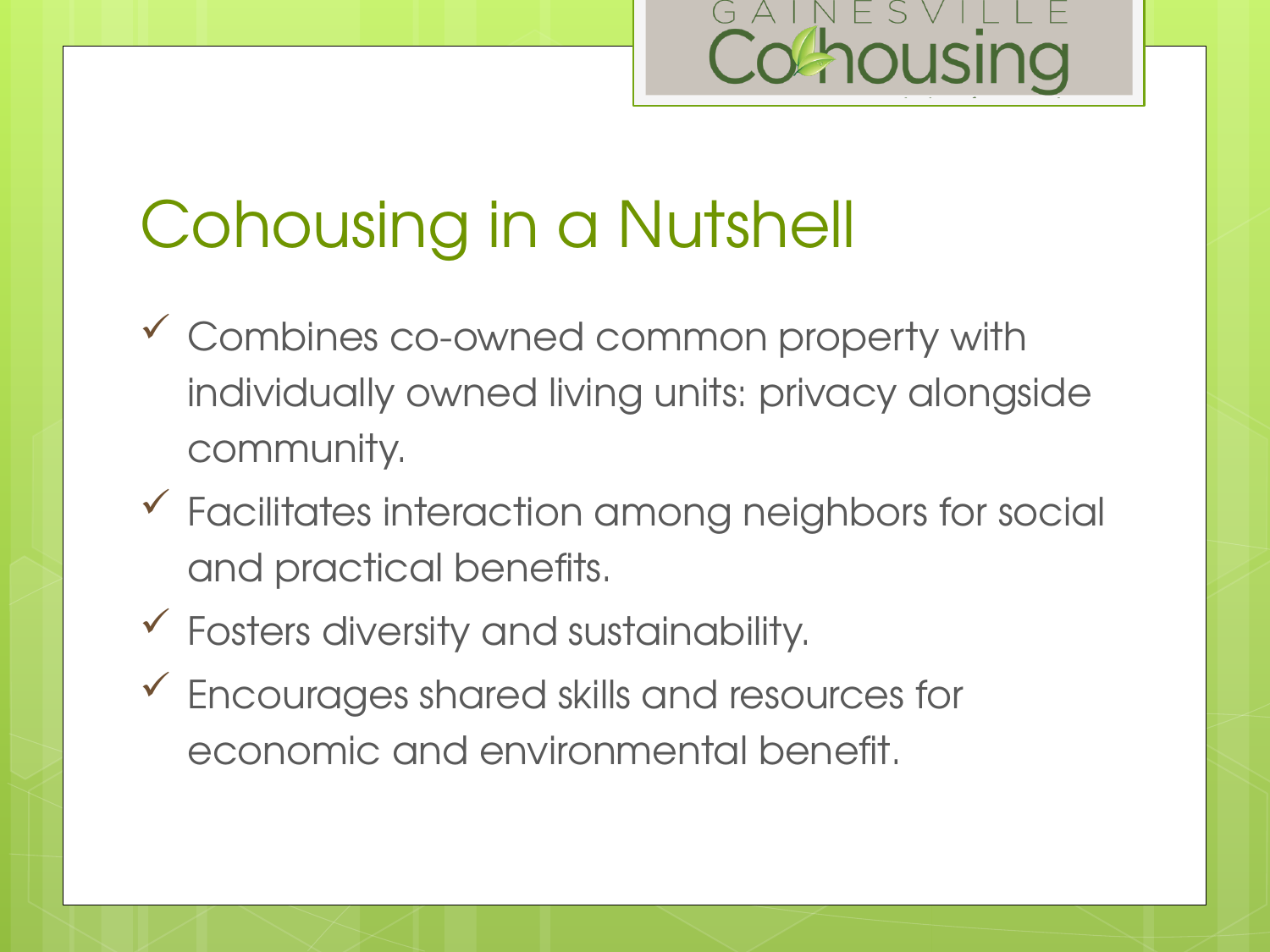

# Cohousing in a Nutshell
Combines co-owned common property with individually owned living units: privacy alongside community.
Facilitates interaction among neighbors for social and practical benefits.
Fosters diversity and sustainability.
Encourages shared skills and resources for economic and environmental benefit.